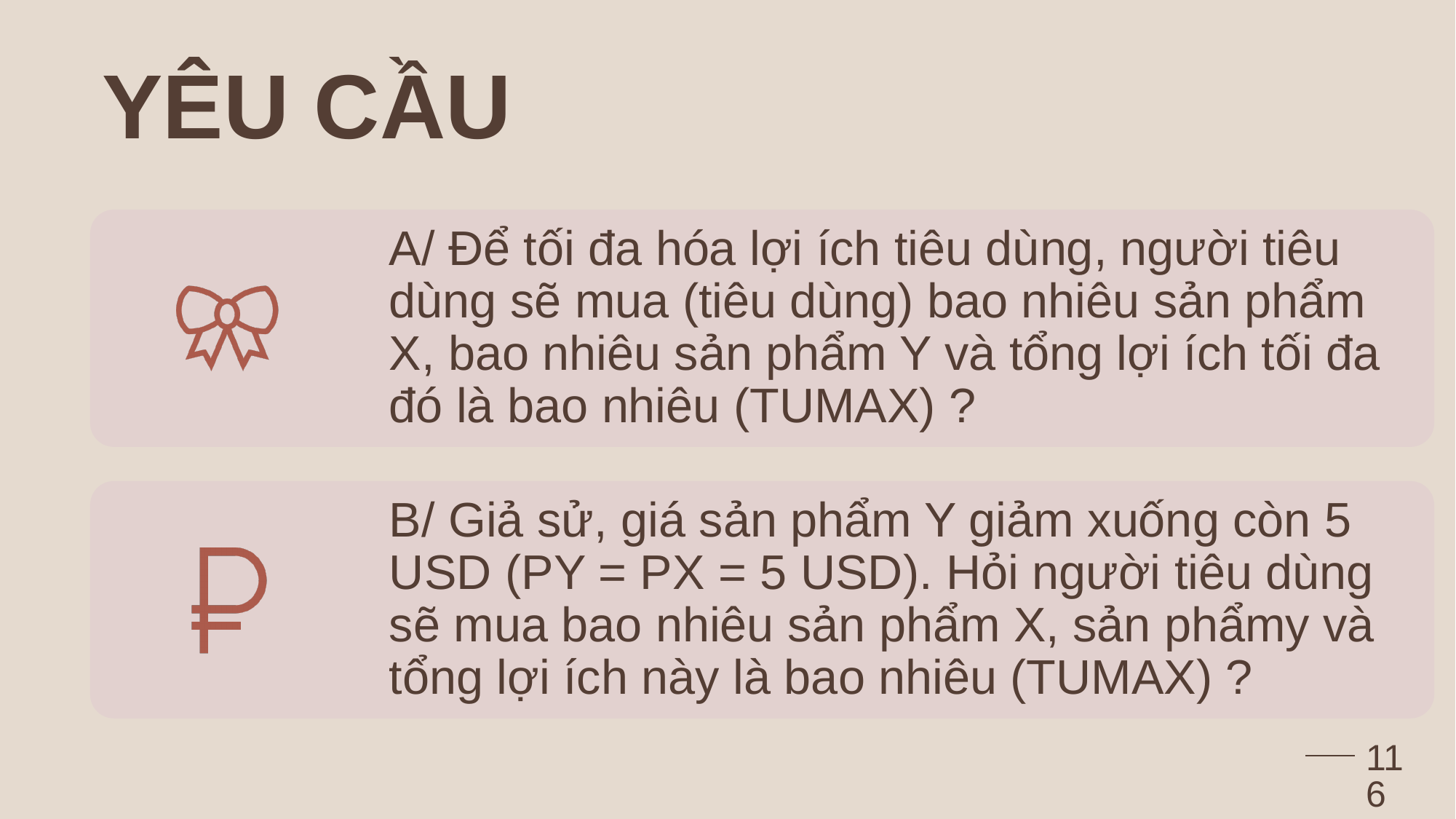

YÊU CẦU
A/ Để tối đa hóa lợi ích tiêu dùng, người tiêu dùng sẽ mua (tiêu dùng) bao nhiêu sản phẩm X, bao nhiêu sản phẩm Y và tổng lợi ích tối đa đó là bao nhiêu (TUMAX) ?
B/ Giả sử, giá sản phẩm Y giảm xuống còn 5 USD (PY = PX = 5 USD). Hỏi người tiêu dùng sẽ mua bao nhiêu sản phẩm X, sản phẩmy và tổng lợi ích này là bao nhiêu (TUMAX) ?
116